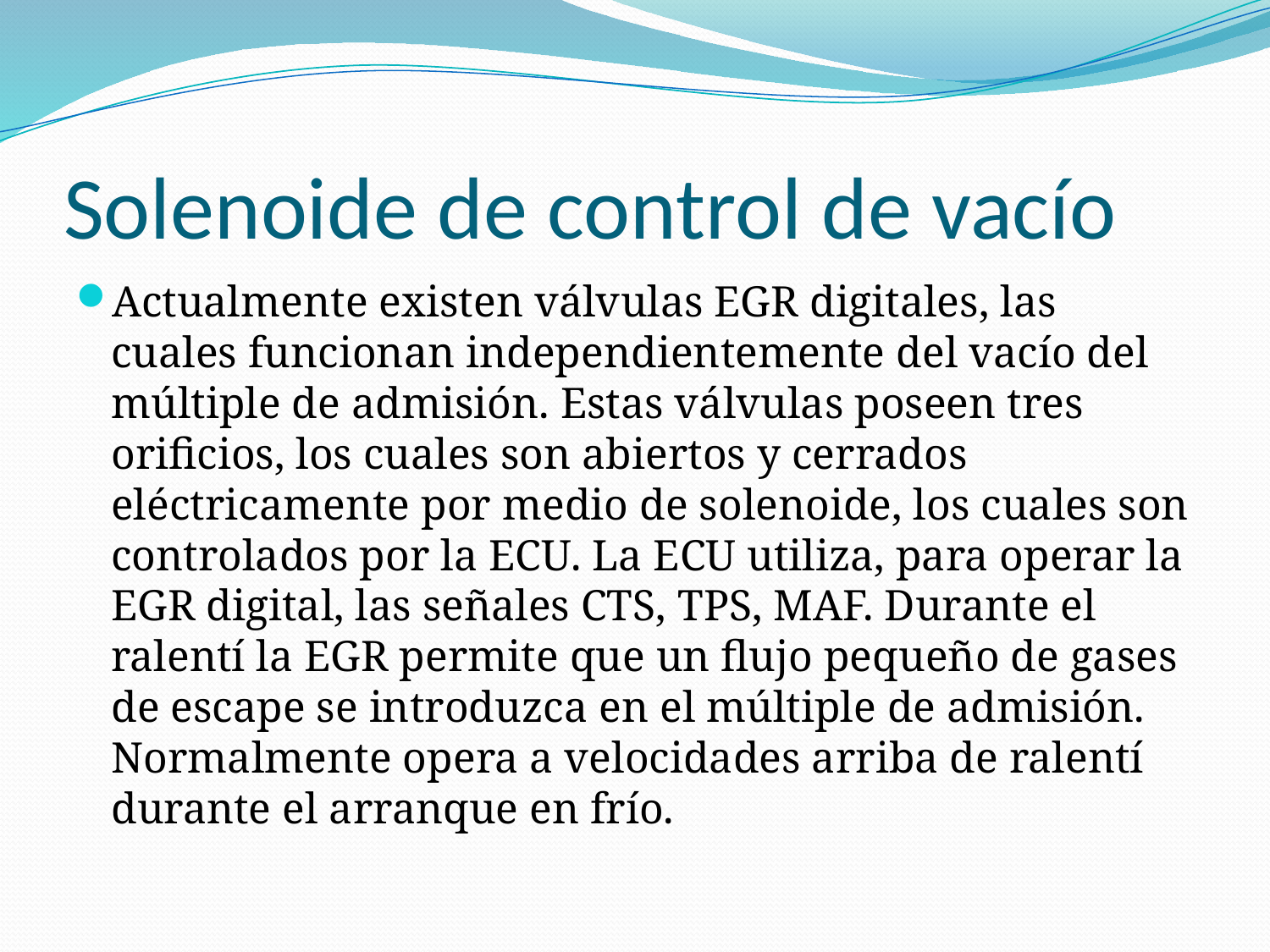

# Solenoide de control de vacío
Actualmente existen válvulas EGR digitales, las cuales funcionan independientemente del vacío del múltiple de admisión. Estas válvulas poseen tres orificios, los cuales son abiertos y cerrados eléctricamente por medio de solenoide, los cuales son controlados por la ECU. La ECU utiliza, para operar la EGR digital, las señales CTS, TPS, MAF. Durante el ralentí la EGR permite que un flujo pequeño de gases de escape se introduzca en el múltiple de admisión. Normalmente opera a velocidades arriba de ralentí durante el arranque en frío.